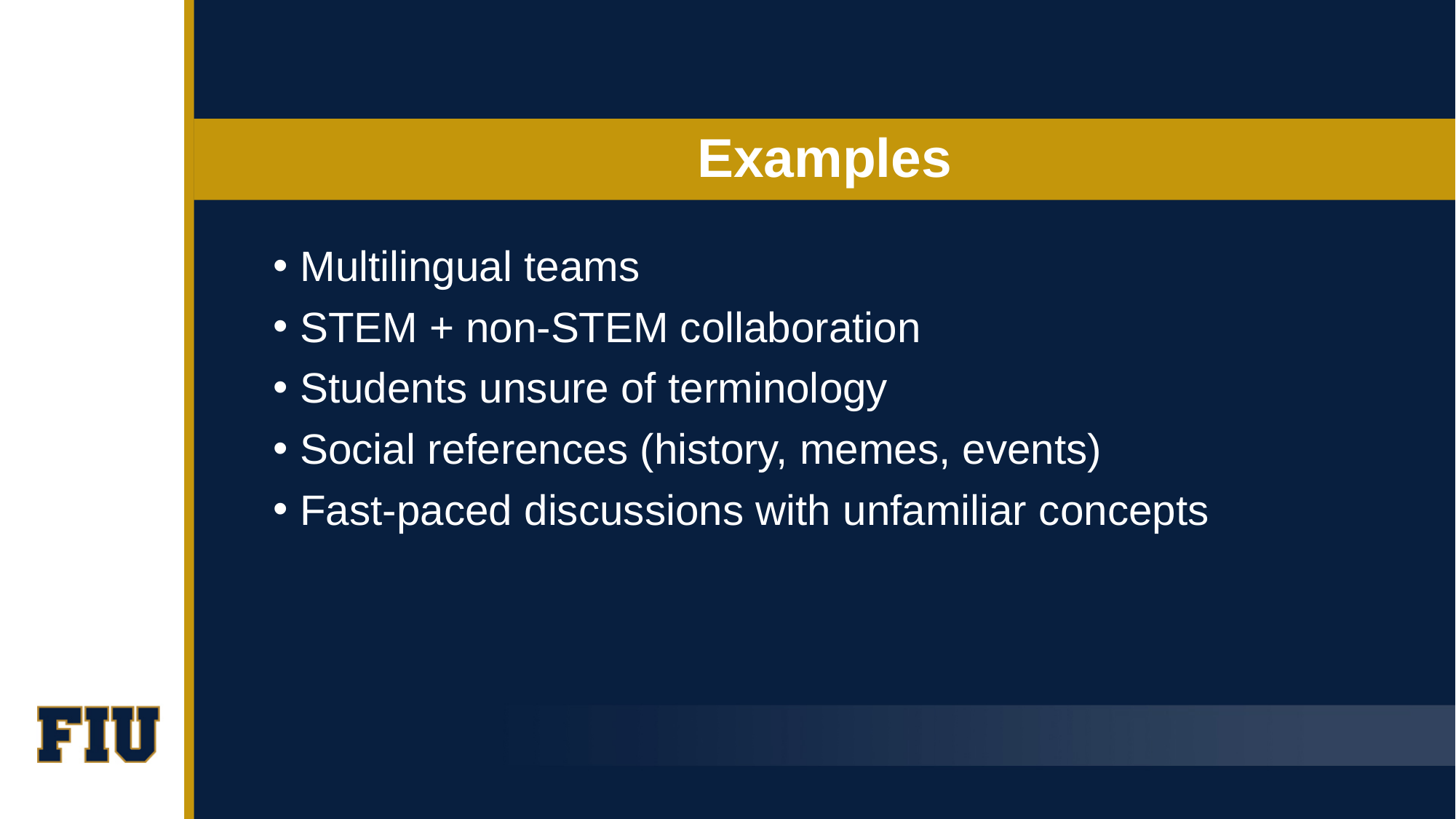

# Examples

Multilingual teams
STEM + non-STEM collaboration
Students unsure of terminology
Social references (history, memes, events)
Fast-paced discussions with unfamiliar concepts